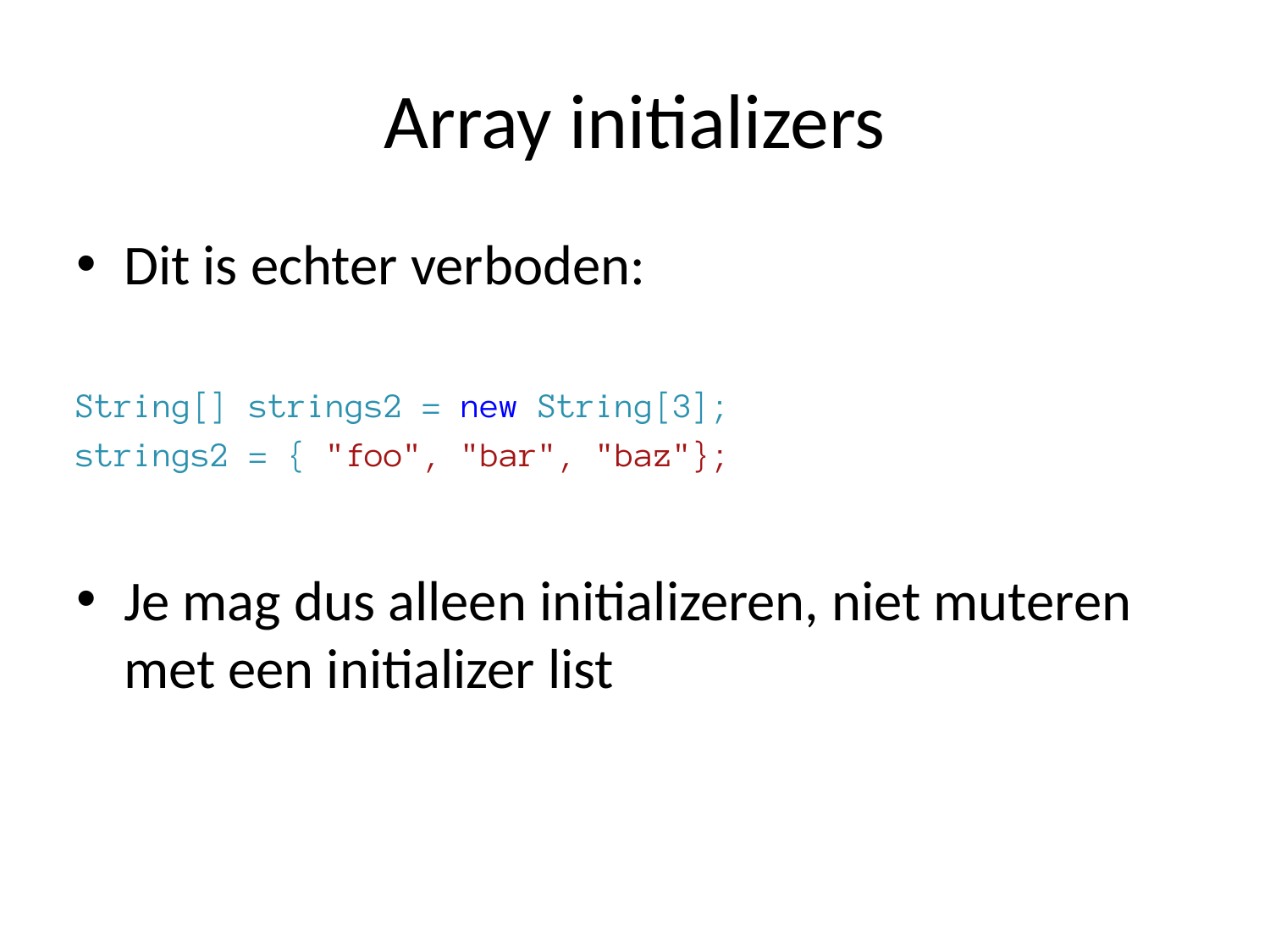

# Array initializers
Dit is echter verboden:

String[] strings2 = new String[3];
strings2 = { "foo", "bar", "baz"};

Je mag dus alleen initializeren, niet muteren met een initializer list